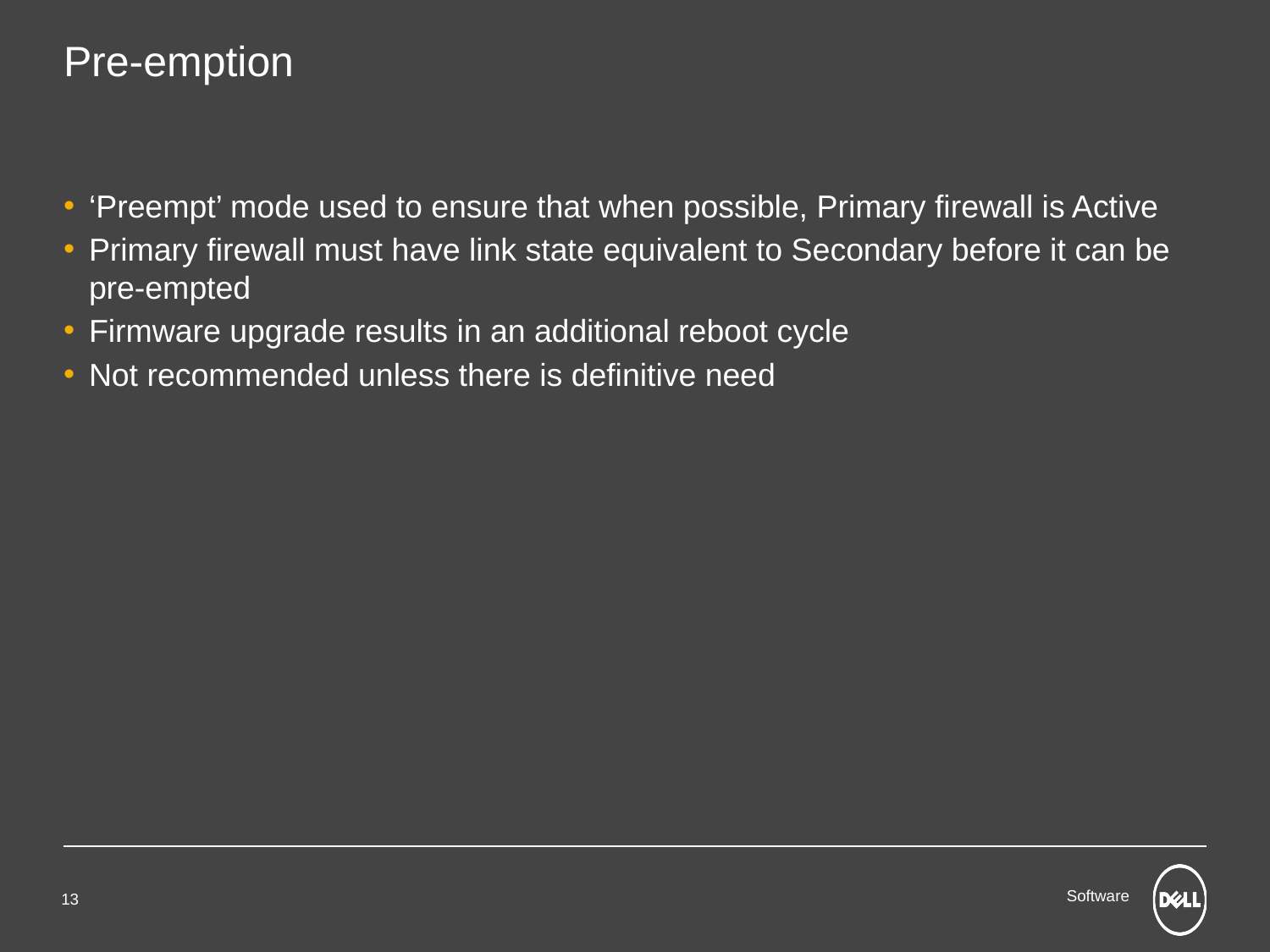

# Pre-emption
‘Preempt’ mode used to ensure that when possible, Primary firewall is Active
Primary firewall must have link state equivalent to Secondary before it can be pre-empted
Firmware upgrade results in an additional reboot cycle
Not recommended unless there is definitive need